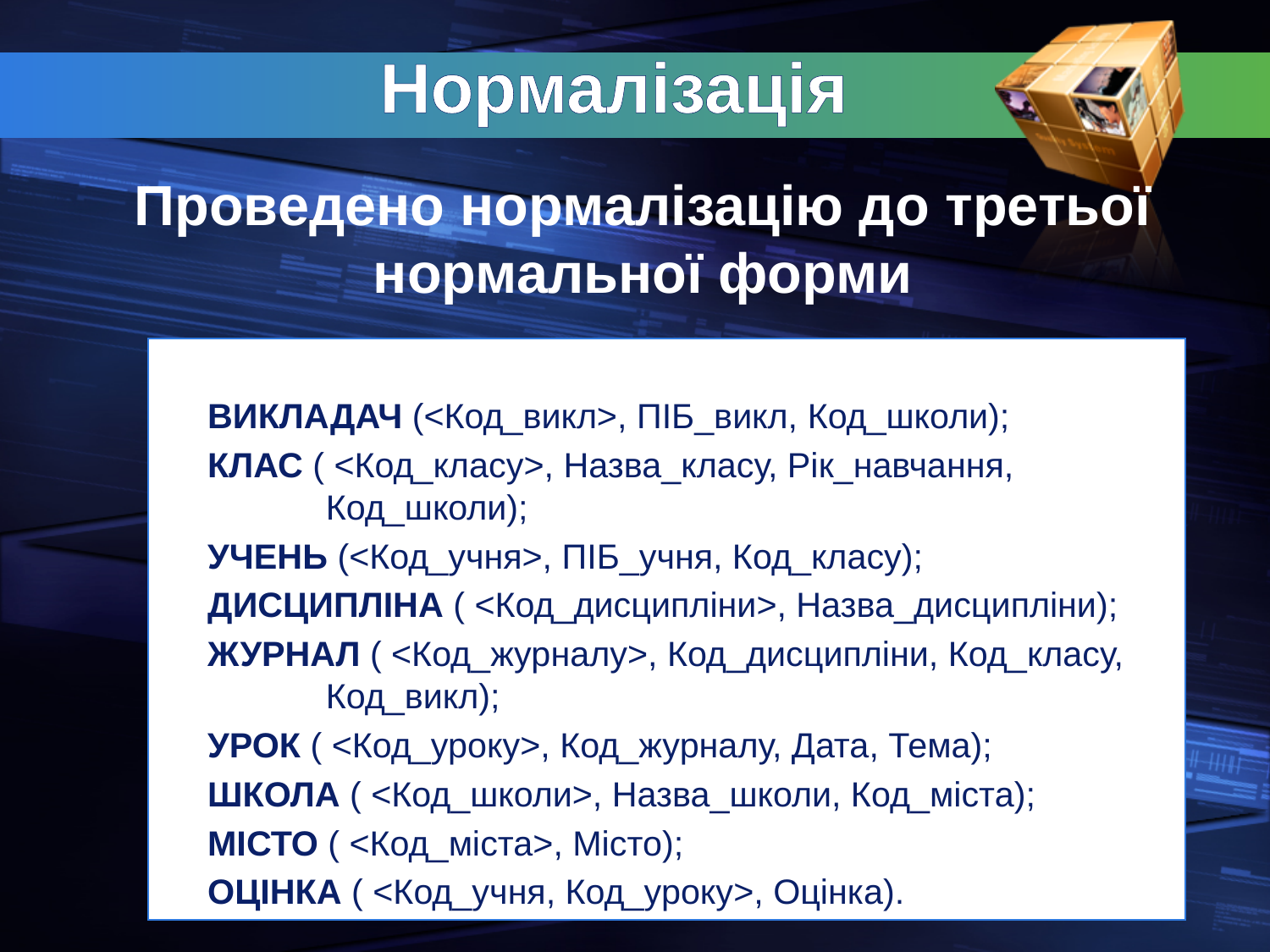

# Нормалізація
Проведено нормалізацію до третьої нормальної форми

ВИКЛАДАЧ (<Код_викл>, ПІБ_викл, Код_школи);
КЛАС ( <Код_класу>, Назва_класу, Рік_навчання, Код_школи);
УЧЕНЬ (<Код_учня>, ПІБ_учня, Код_класу);
ДИСЦИПЛІНА ( <Код_дисципліни>, Назва_дисципліни);
ЖУРНАЛ ( <Код_журналу>, Код_дисципліни, Код_класу, Код_викл);
УРОК ( <Код_уроку>, Код_журналу, Дата, Тема);
ШКОЛА ( <Код_школи>, Назва_школи, Код_міста);
МІСТО ( <Код_міста>, Місто);
ОЦІНКА ( <Код_учня, Код_уроку>, Оцінка).